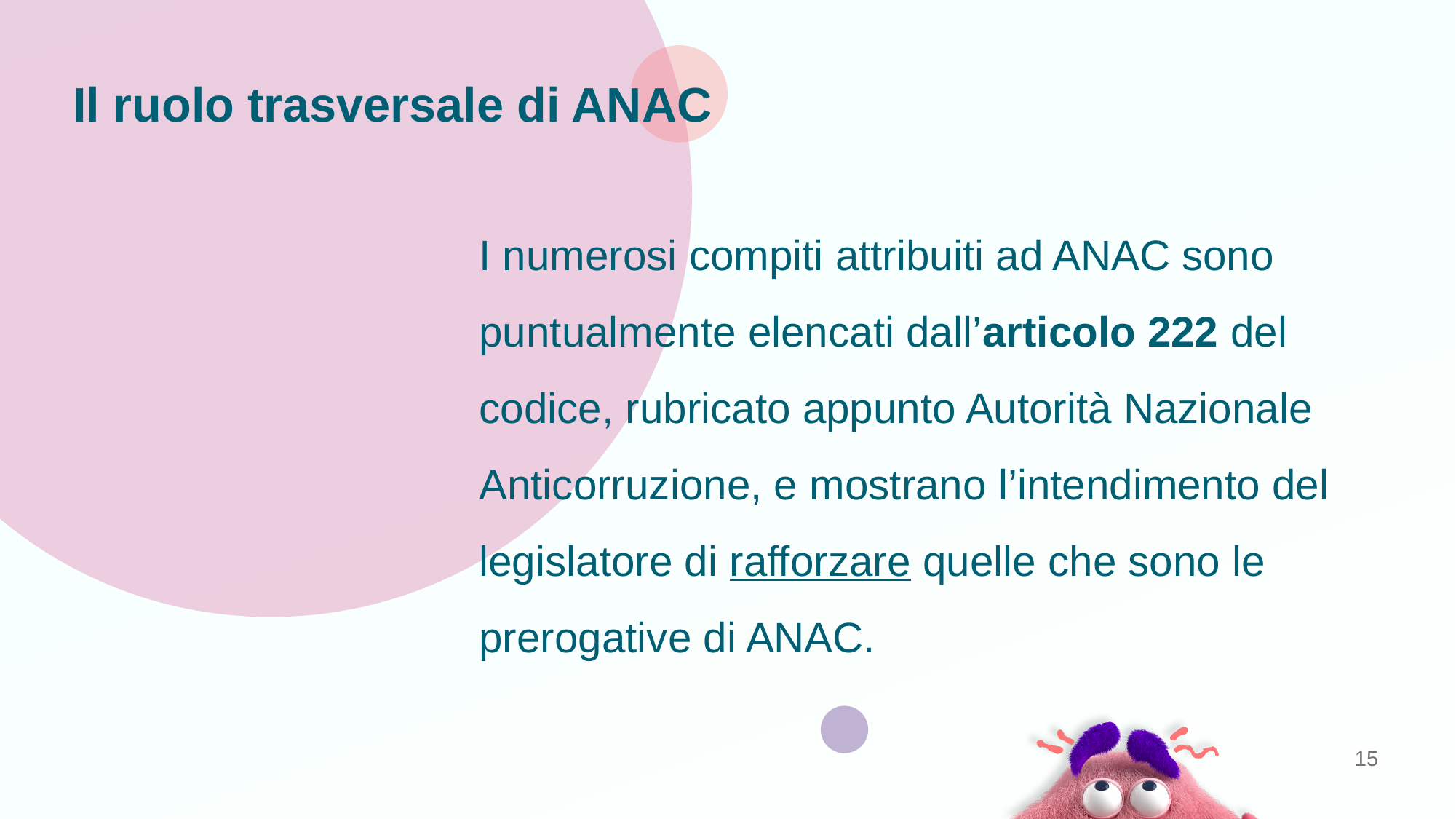

# Il ruolo trasversale di ANAC
I numerosi compiti attribuiti ad ANAC sono puntualmente elencati dall’articolo 222 del codice, rubricato appunto Autorità Nazionale Anticorruzione, e mostrano l’intendimento del legislatore di rafforzare quelle che sono le prerogative di ANAC.

15